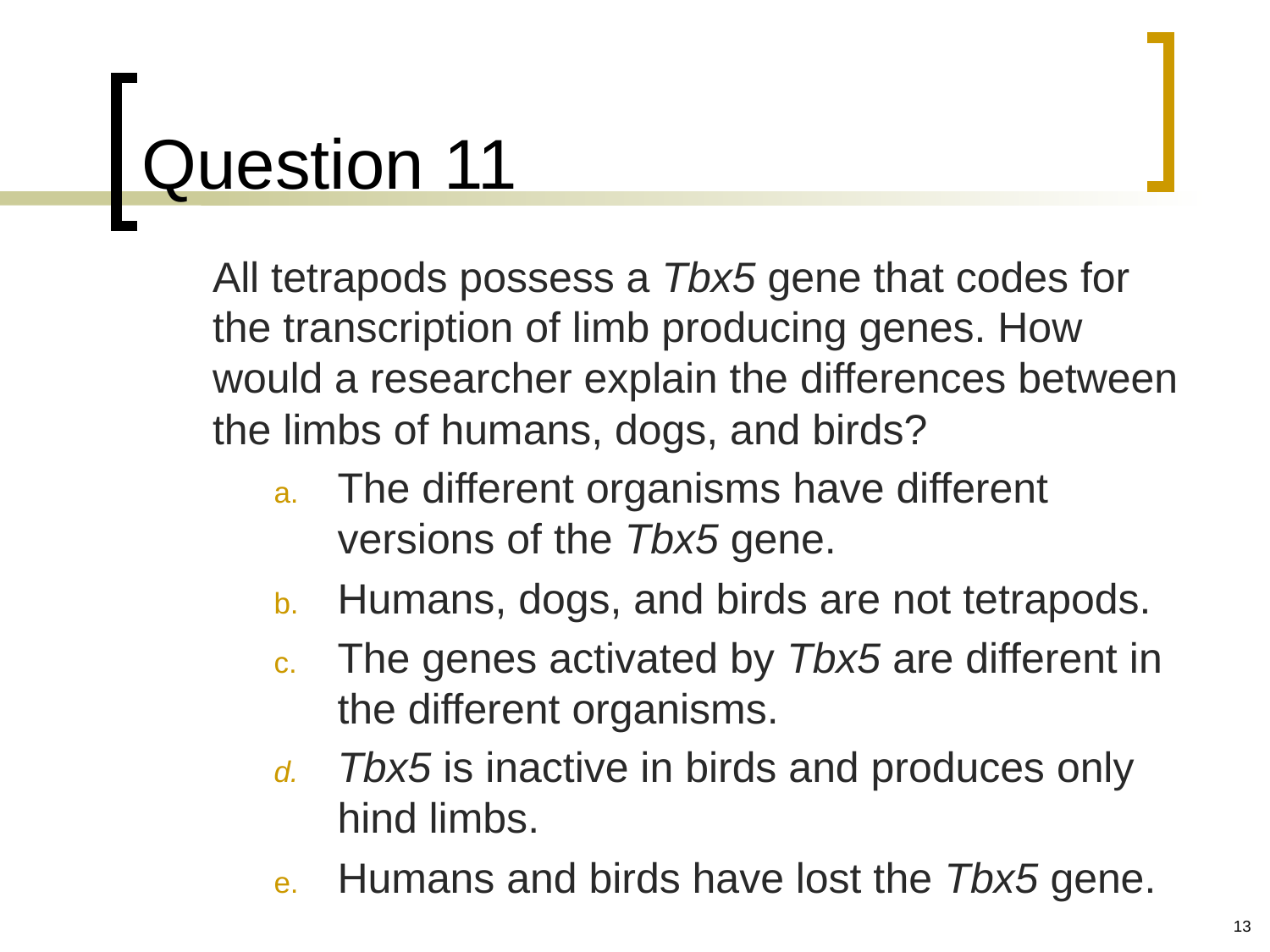

# Question 11
	All tetrapods possess a Tbx5 gene that codes for the transcription of limb producing genes. How would a researcher explain the differences between the limbs of humans, dogs, and birds?
The different organisms have different versions of the Tbx5 gene.
Humans, dogs, and birds are not tetrapods.
The genes activated by Tbx5 are different in the different organisms.
Tbx5 is inactive in birds and produces only hind limbs.
Humans and birds have lost the Tbx5 gene.